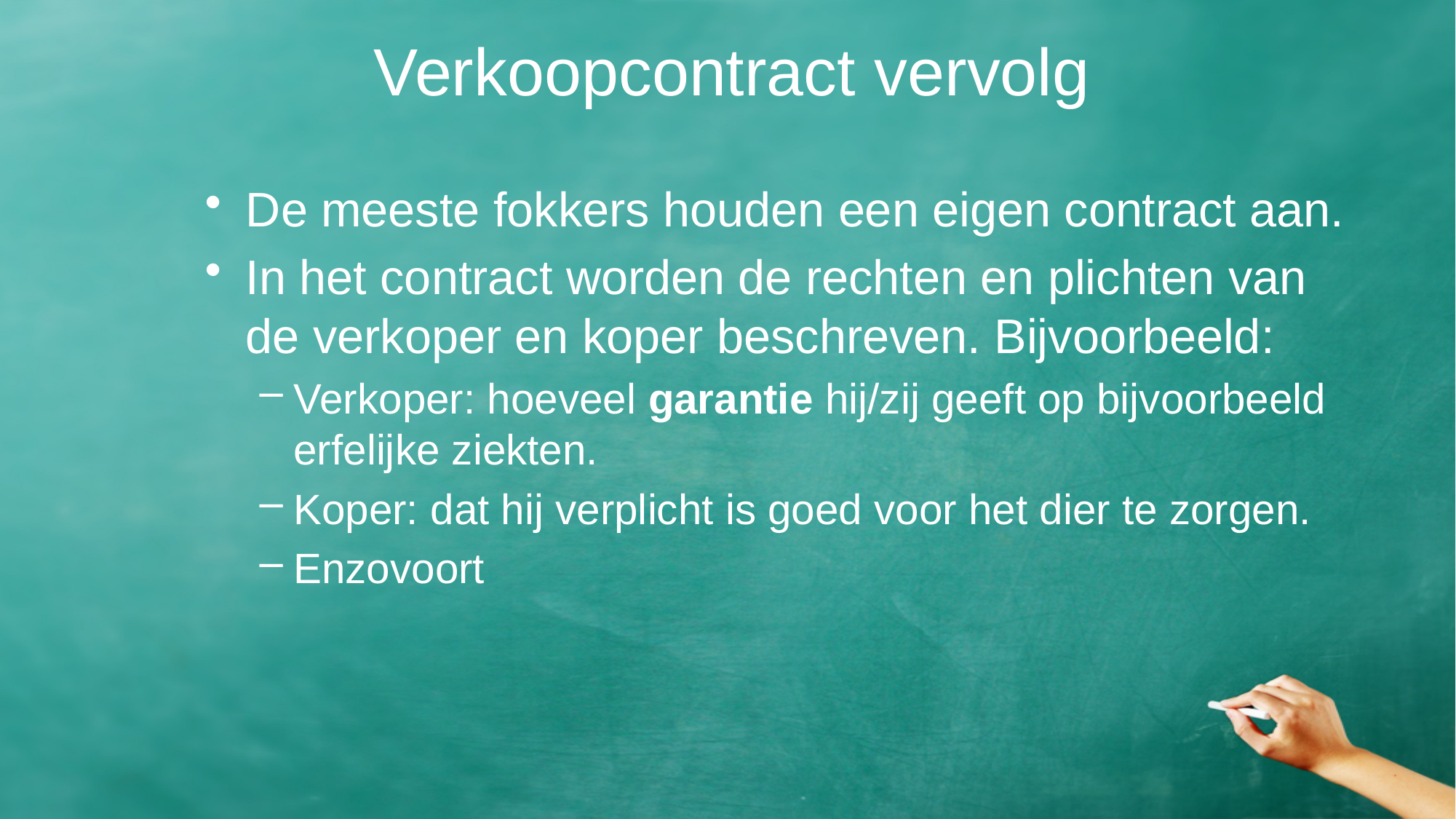

# Verkoopcontract vervolg
De meeste fokkers houden een eigen contract aan.
In het contract worden de rechten en plichten van de verkoper en koper beschreven. Bijvoorbeeld:
Verkoper: hoeveel garantie hij/zij geeft op bijvoorbeeld erfelijke ziekten.
Koper: dat hij verplicht is goed voor het dier te zorgen.
Enzovoort